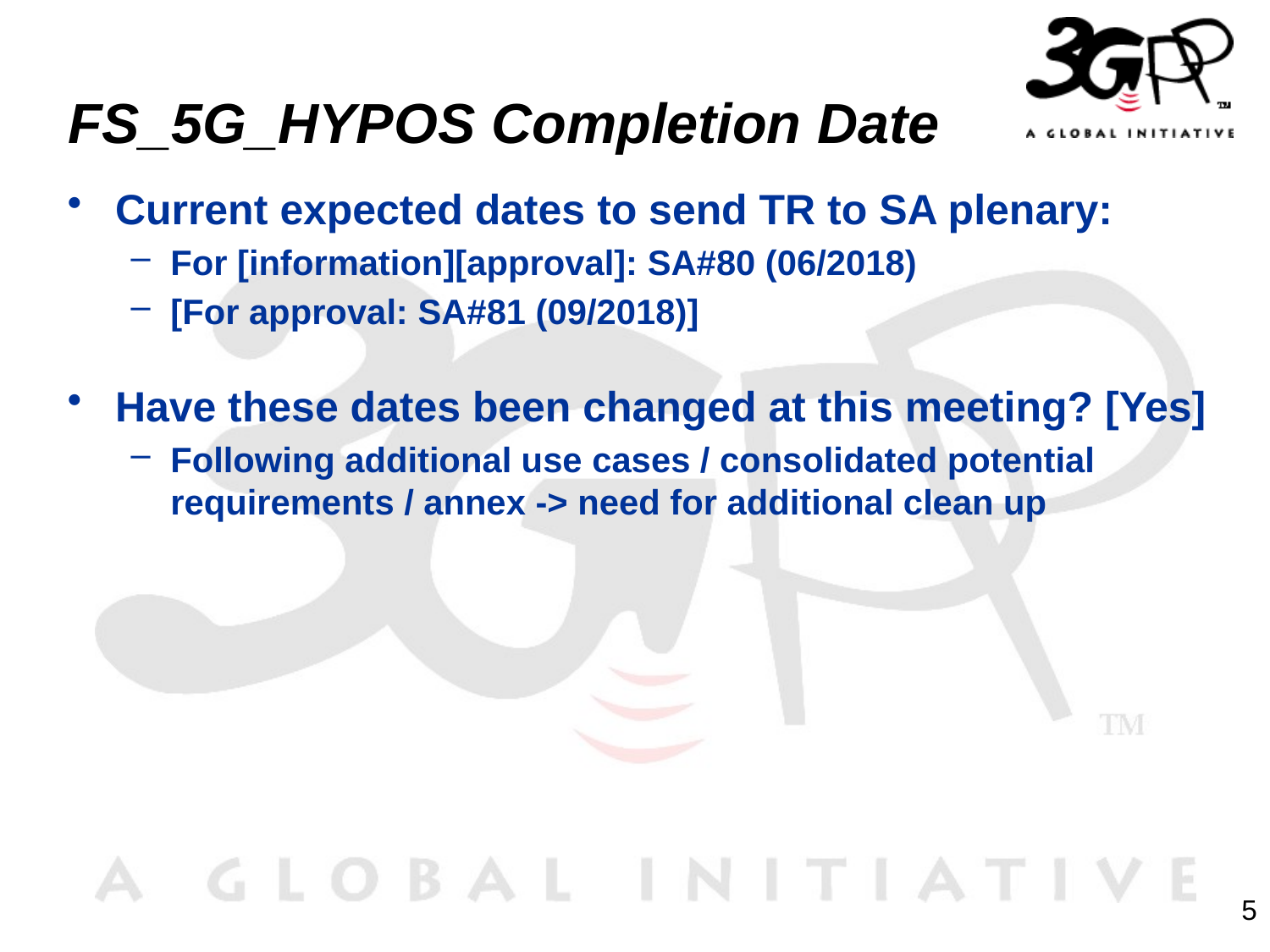

# FS_5G_HYPOS Completion Date
Current expected dates to send TR to SA plenary:
For [information][approval]: SA#80 (06/2018)
[For approval: SA#81 (09/2018)]

Have these dates been changed at this meeting? [Yes]
Following additional use cases / consolidated potential requirements / annex -> need for additional clean up
5